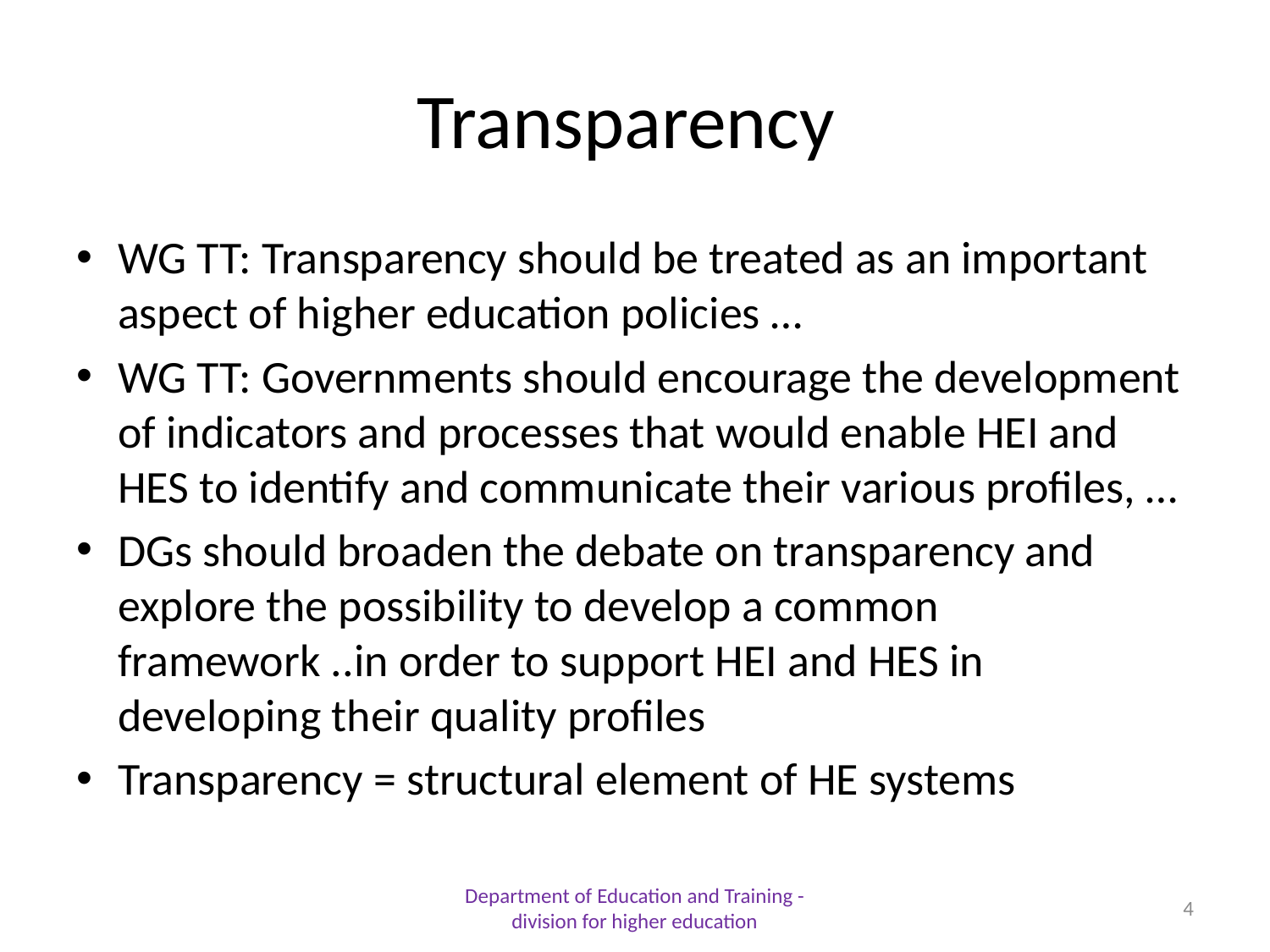

# Transparency
WG TT: Transparency should be treated as an important aspect of higher education policies …
WG TT: Governments should encourage the development of indicators and processes that would enable HEI and HES to identify and communicate their various profiles, …
DGs should broaden the debate on transparency and explore the possibility to develop a common framework ..in order to support HEI and HES in developing their quality profiles
Transparency = structural element of HE systems
Department of Education and Training - division for higher education
4